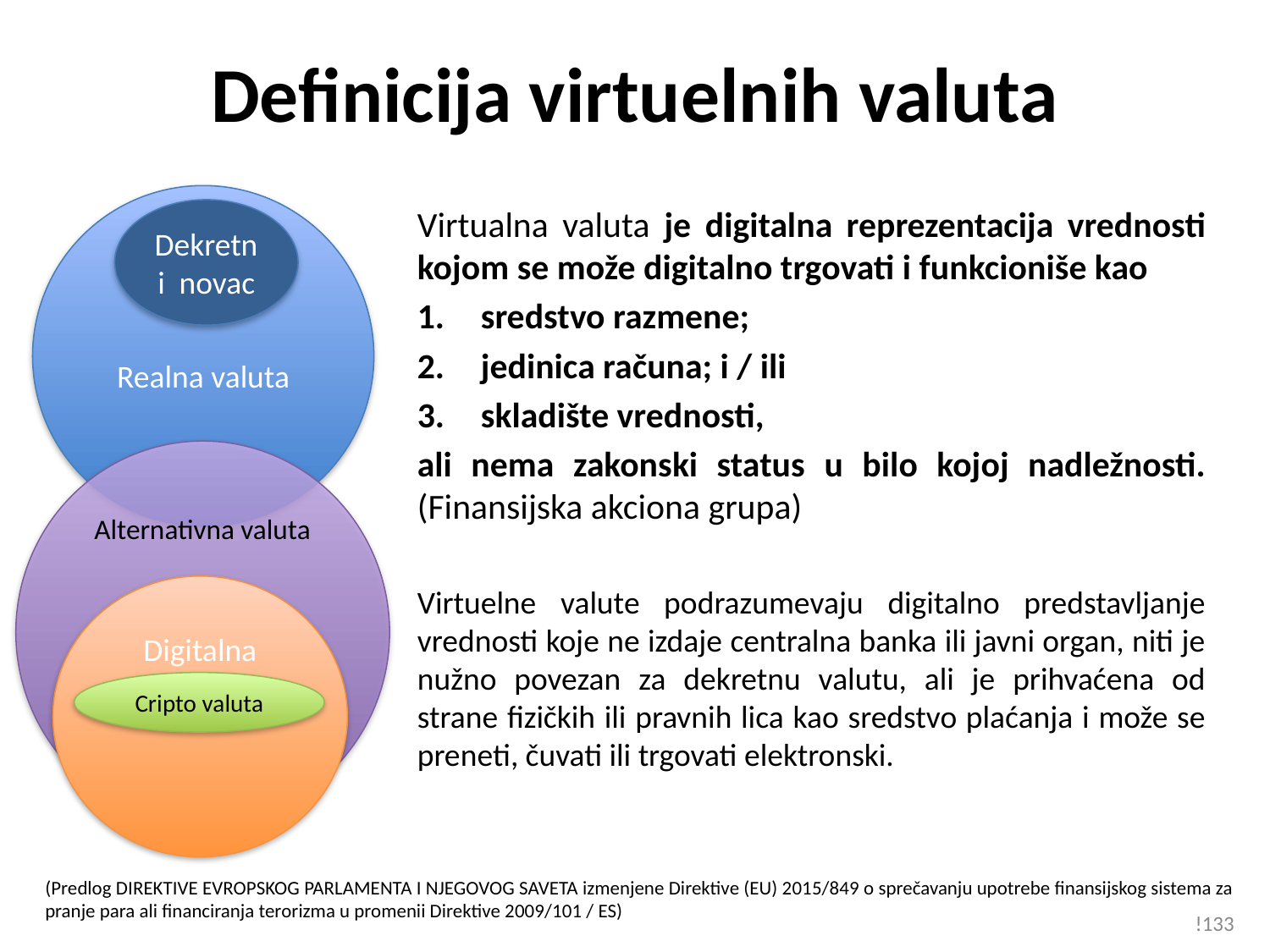

# Definicija virtuelnih valuta

Realna valuta

Virtualna valuta je digitalna reprezentacija vrednosti kojom se može digitalno trgovati i funkcioniše kao
sredstvo razmene;
jedinica računa; i / ili
skladište vrednosti,
ali nema zakonski status u bilo kojoj nadležnosti. (Finansijska akciona grupa)

Virtuelne valute podrazumevaju digitalno predstavljanje vrednosti koje ne izdaje centralna banka ili javni organ, niti je nužno povezan za dekretnu valutu, ali je prihvaćena od strane fizičkih ili pravnih lica kao sredstvo plaćanja i može se preneti, čuvati ili trgovati elektronski.
Dekretni  novac

Alternativna valuta

Digitalna valuta

Cripto valuta
(Predlog DIREKTIVE EVROPSKOG PARLAMENTA I NJEGOVOG SAVETA izmenjene Direktive (EU) 2015/849 o sprečavanju upotrebe finansijskog sistema za pranje para ali financiranja terorizma u promenii Direktive 2009/101 / ES)
!133